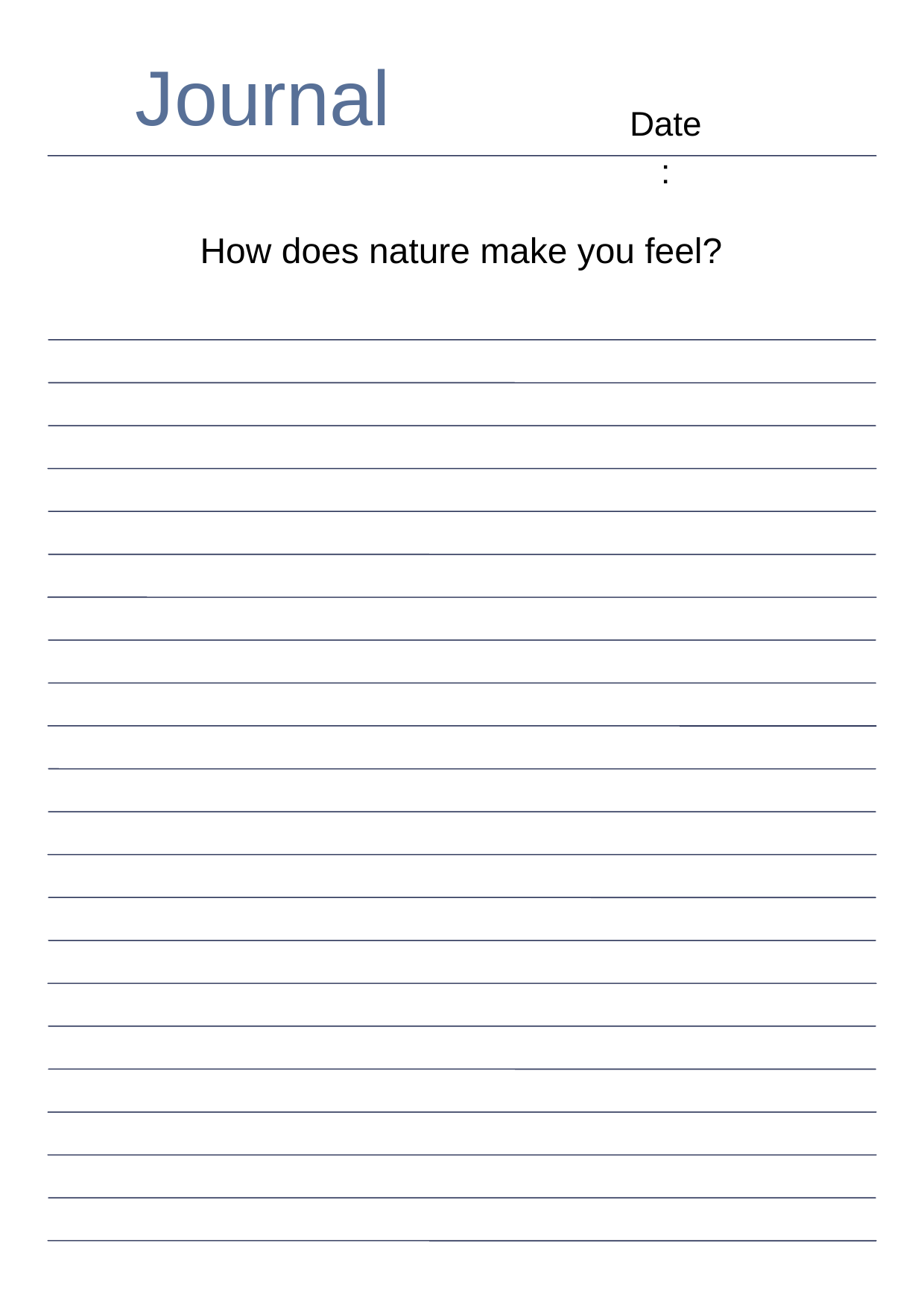

Journal
Date:

How does nature make you feel?